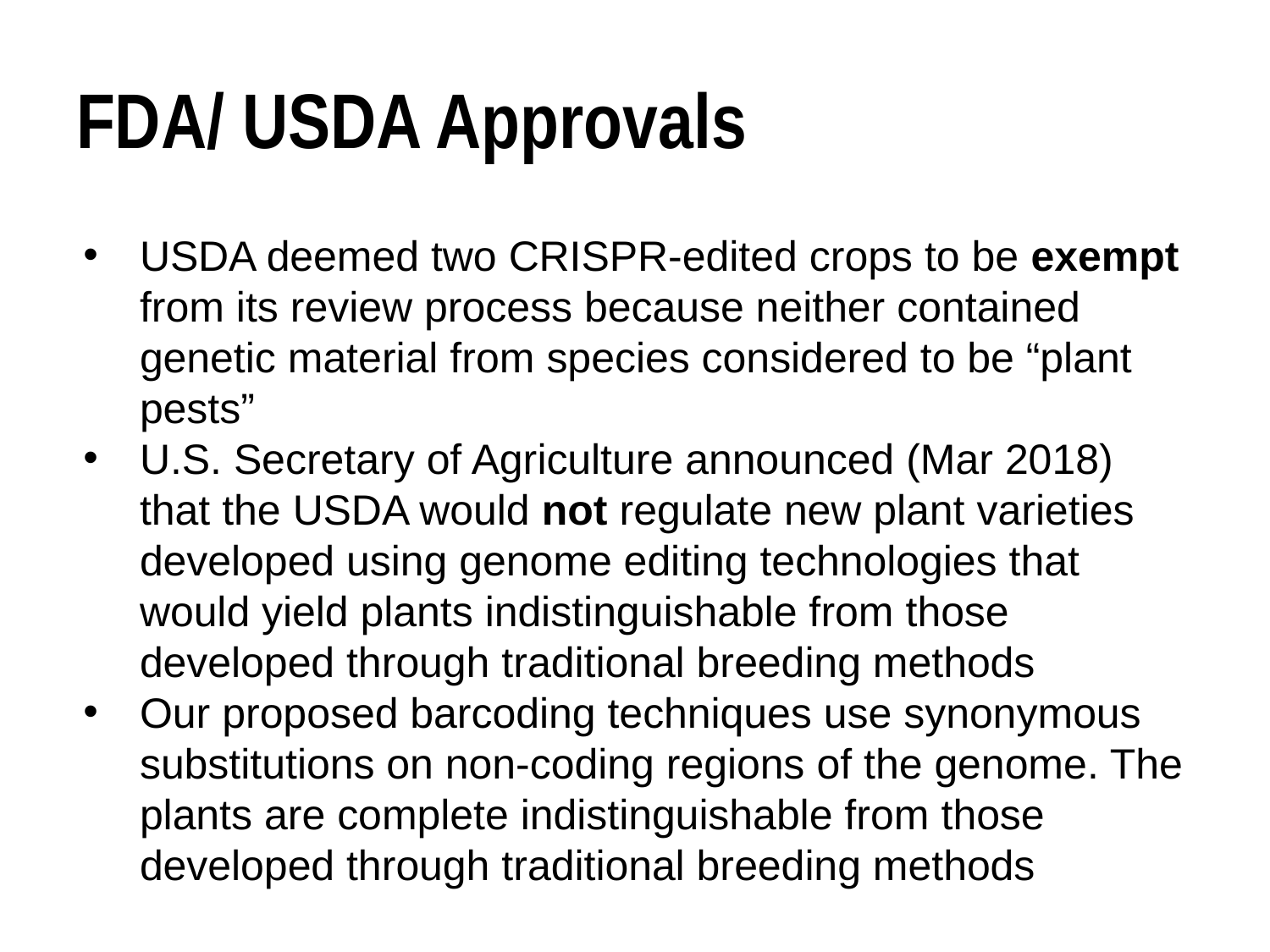

# FDA/ USDA Approvals
USDA deemed two CRISPR-edited crops to be exempt from its review process because neither contained genetic material from species considered to be “plant pests”
U.S. Secretary of Agriculture announced (Mar 2018) that the USDA would not regulate new plant varieties developed using genome editing technologies that would yield plants indistinguishable from those developed through traditional breeding methods
Our proposed barcoding techniques use synonymous substitutions on non-coding regions of the genome. The plants are complete indistinguishable from those developed through traditional breeding methods